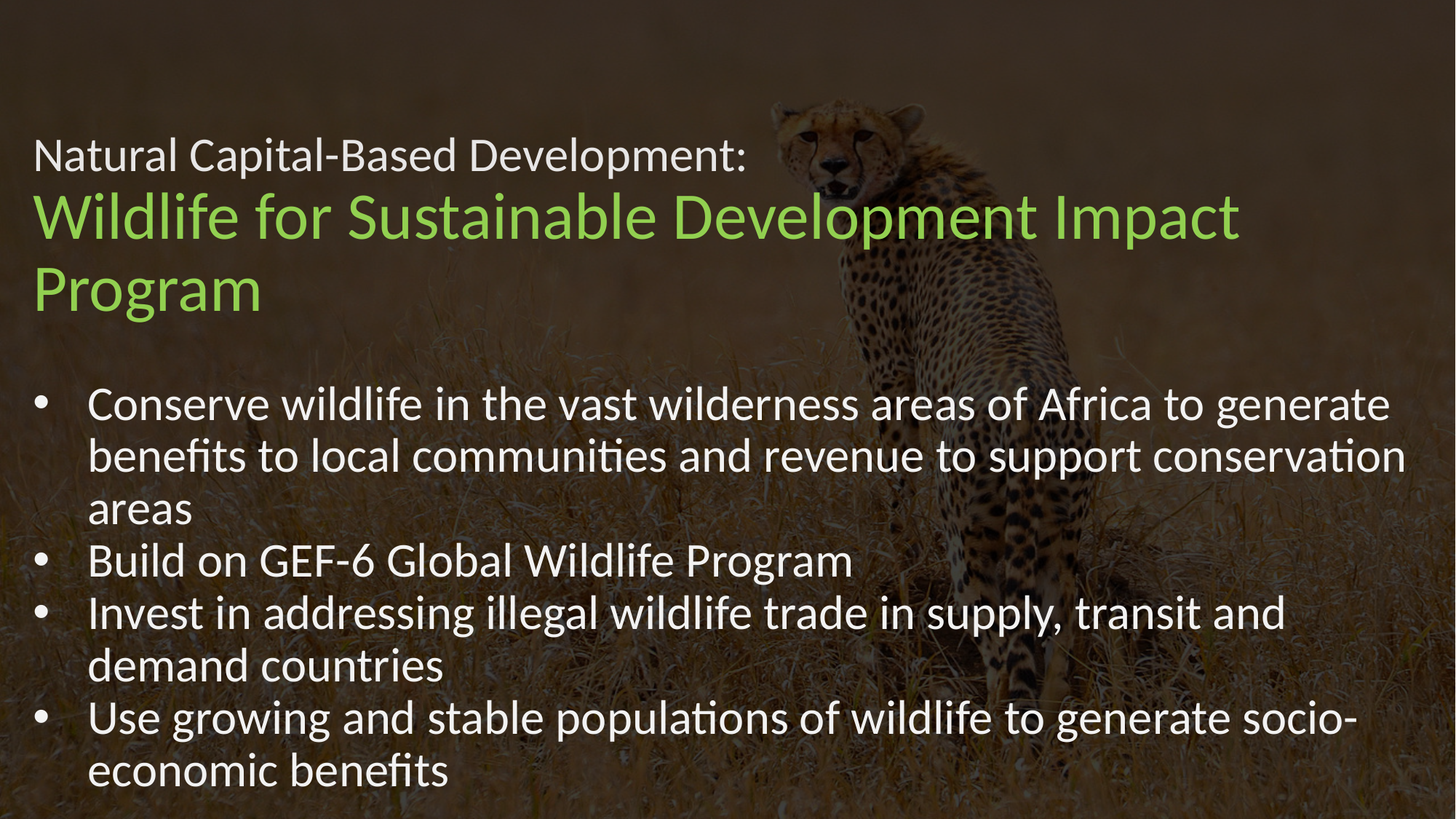

Natural Capital-Based Development:
Wildlife for Sustainable Development Impact Program

Conserve wildlife in the vast wilderness areas of Africa to generate benefits to local communities and revenue to support conservation areas
Build on GEF-6 Global Wildlife Program
Invest in addressing illegal wildlife trade in supply, transit and demand countries
Use growing and stable populations of wildlife to generate socio-economic benefits